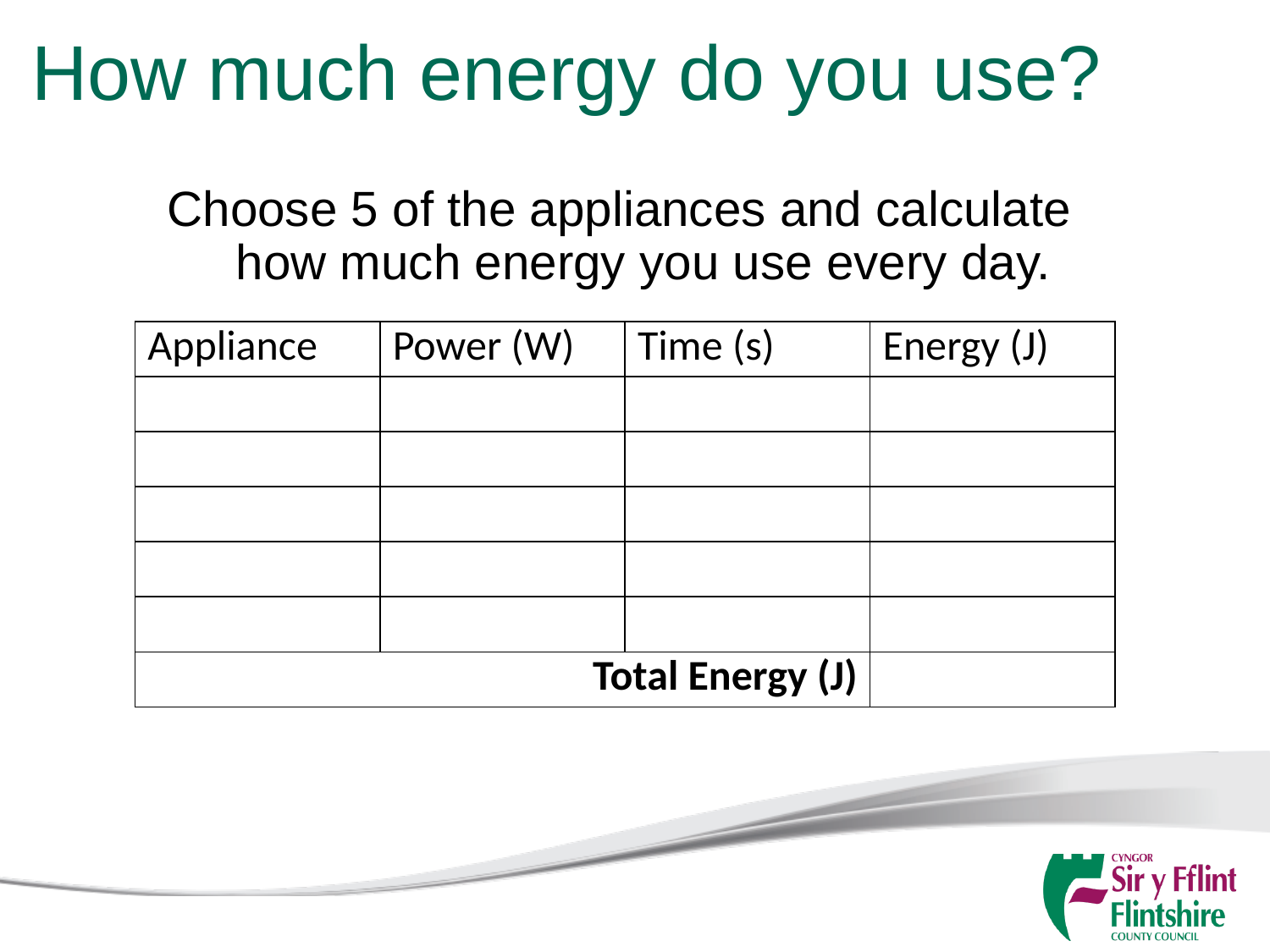

# How much energy do you use?
Choose 5 of the appliances and calculate how much energy you use every day.
| Appliance | Power (W) | Time (s) | Energy (J) |
| --- | --- | --- | --- |
|  |  |  |  |
|  |  |  |  |
|  |  |  |  |
|  |  |  |  |
|  |  |  |  |
| Total Energy (J) |  |  |  |